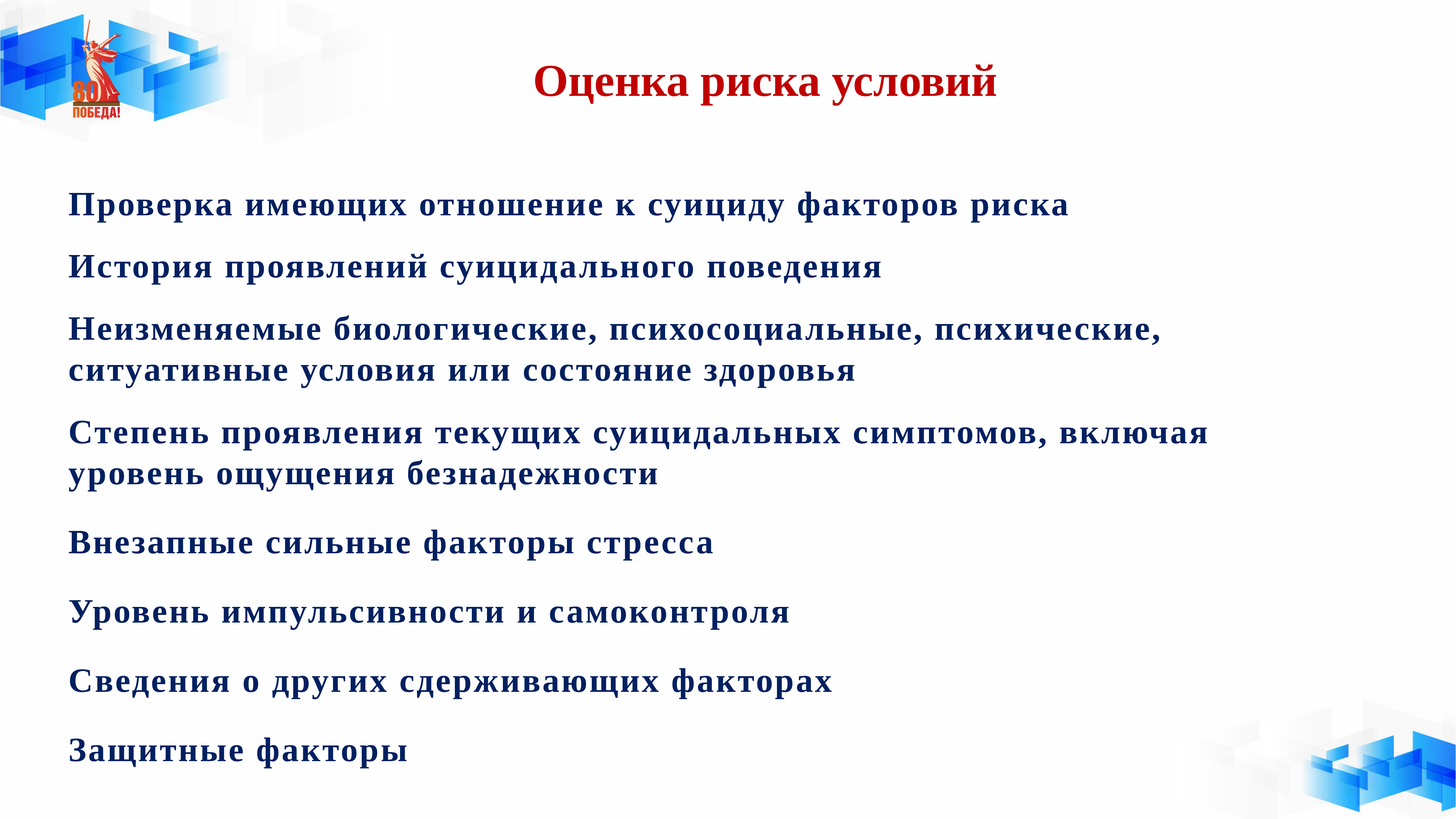

# Оценка риска условий
Проверка имеющих отношение к суициду факторов риска
История проявлений суицидального поведения
Неизменяемые биологические, психосоциальные, психические, ситуативные условия или состояние здоровья
Степень проявления текущих суицидальных симптомов, включая уровень ощущения безнадежности
Внезапные сильные факторы стресса
Уровень импульсивности и самоконтроля
Сведения о других сдерживающих факторах
Защитные факторы